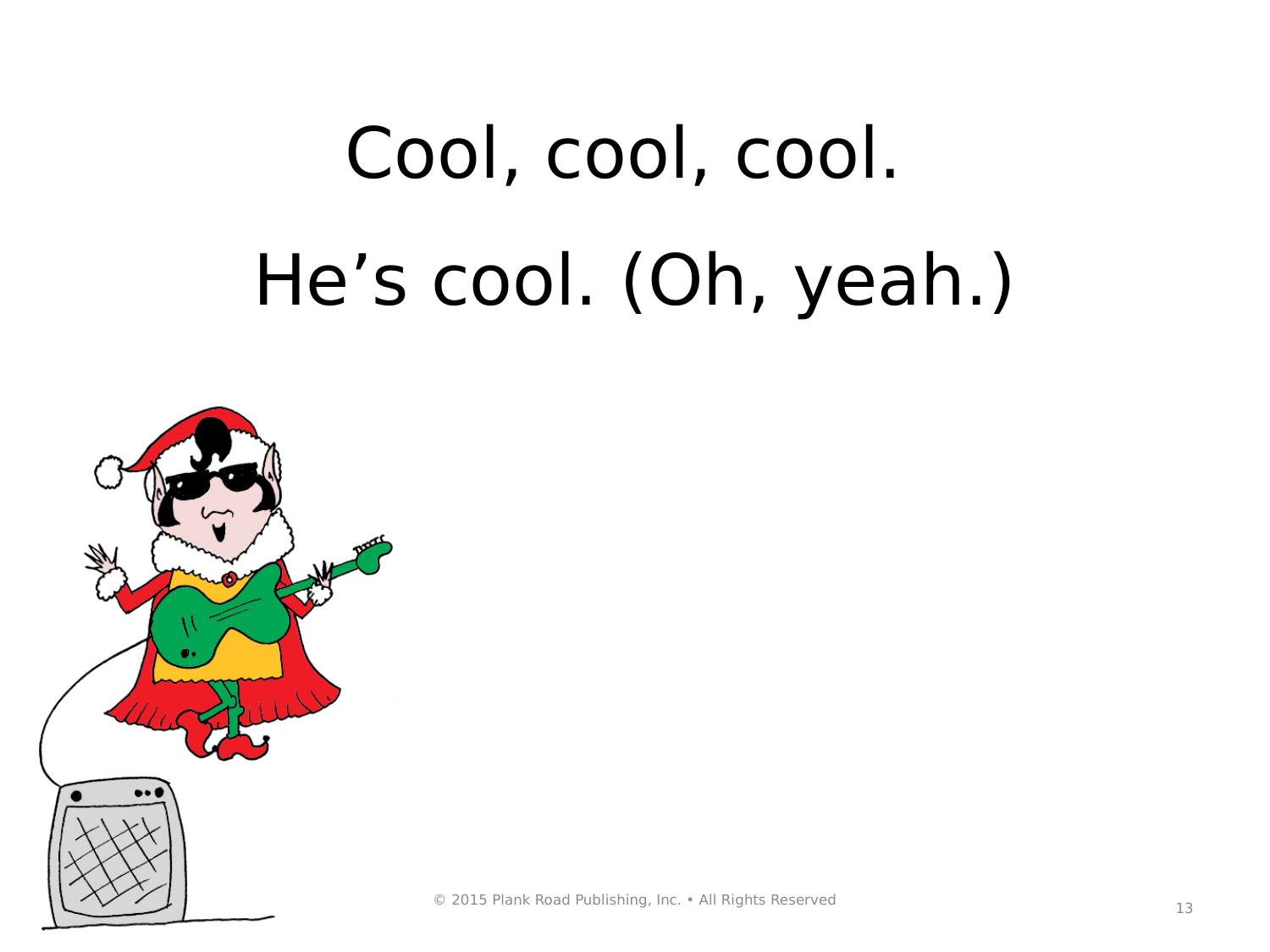

Cool, cool, cool.
He’s cool. (Oh, yeah.)
13